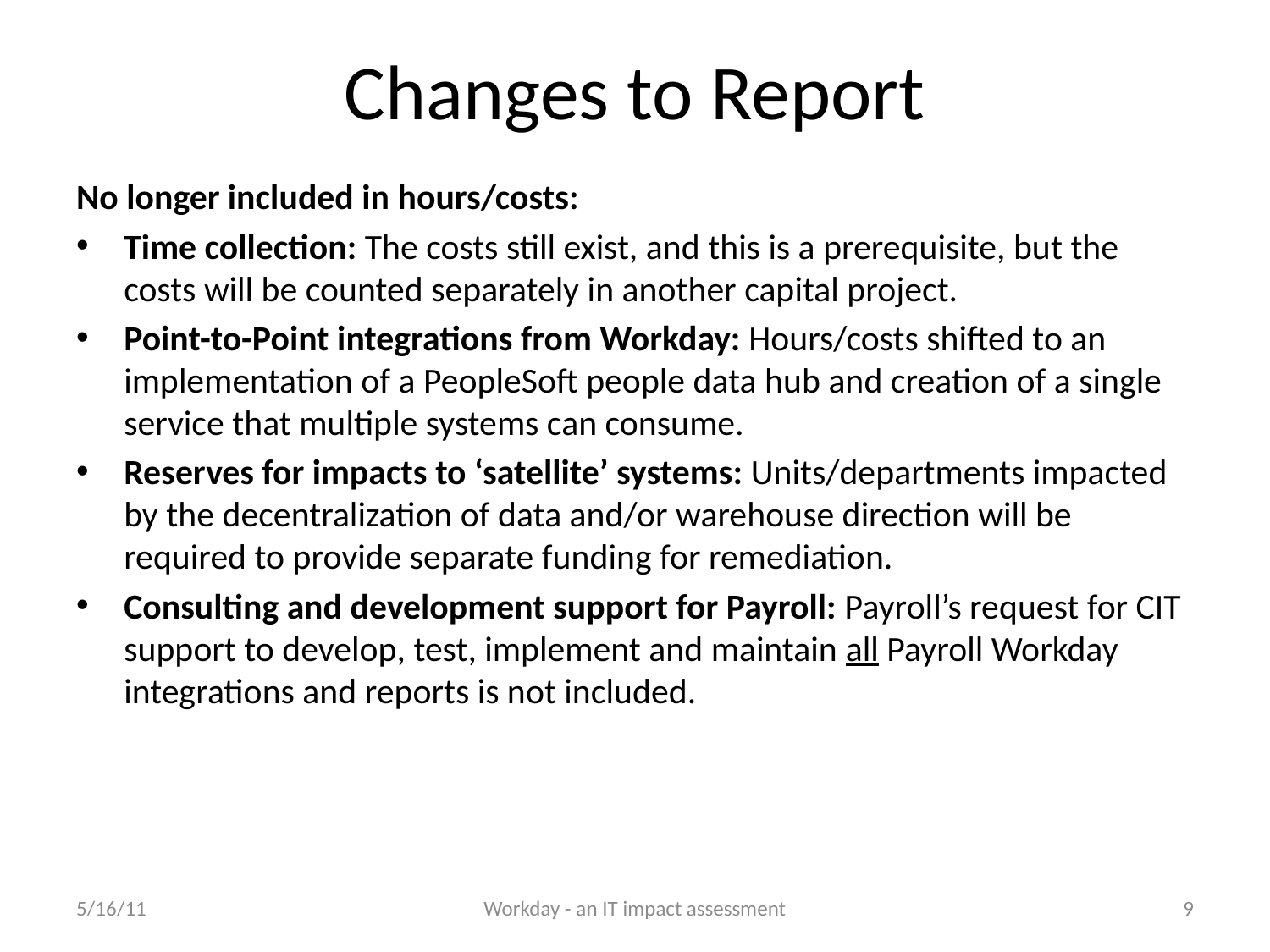

Changes to Report
No longer included in hours/costs:
Time collection: The costs still exist, and this is a prerequisite, but the costs will be counted separately in another capital project.
Point-to-Point integrations from Workday: Hours/costs shifted to an implementation of a PeopleSoft people data hub and creation of a single service that multiple systems can consume.
Reserves for impacts to ‘satellite’ systems: Units/departments impacted by the decentralization of data and/or warehouse direction will be required to provide separate funding for remediation.
Consulting and development support for Payroll: Payroll’s request for CIT support to develop, test, implement and maintain all Payroll Workday integrations and reports is not included.

5/16/11
Workday - an IT impact assessment
9